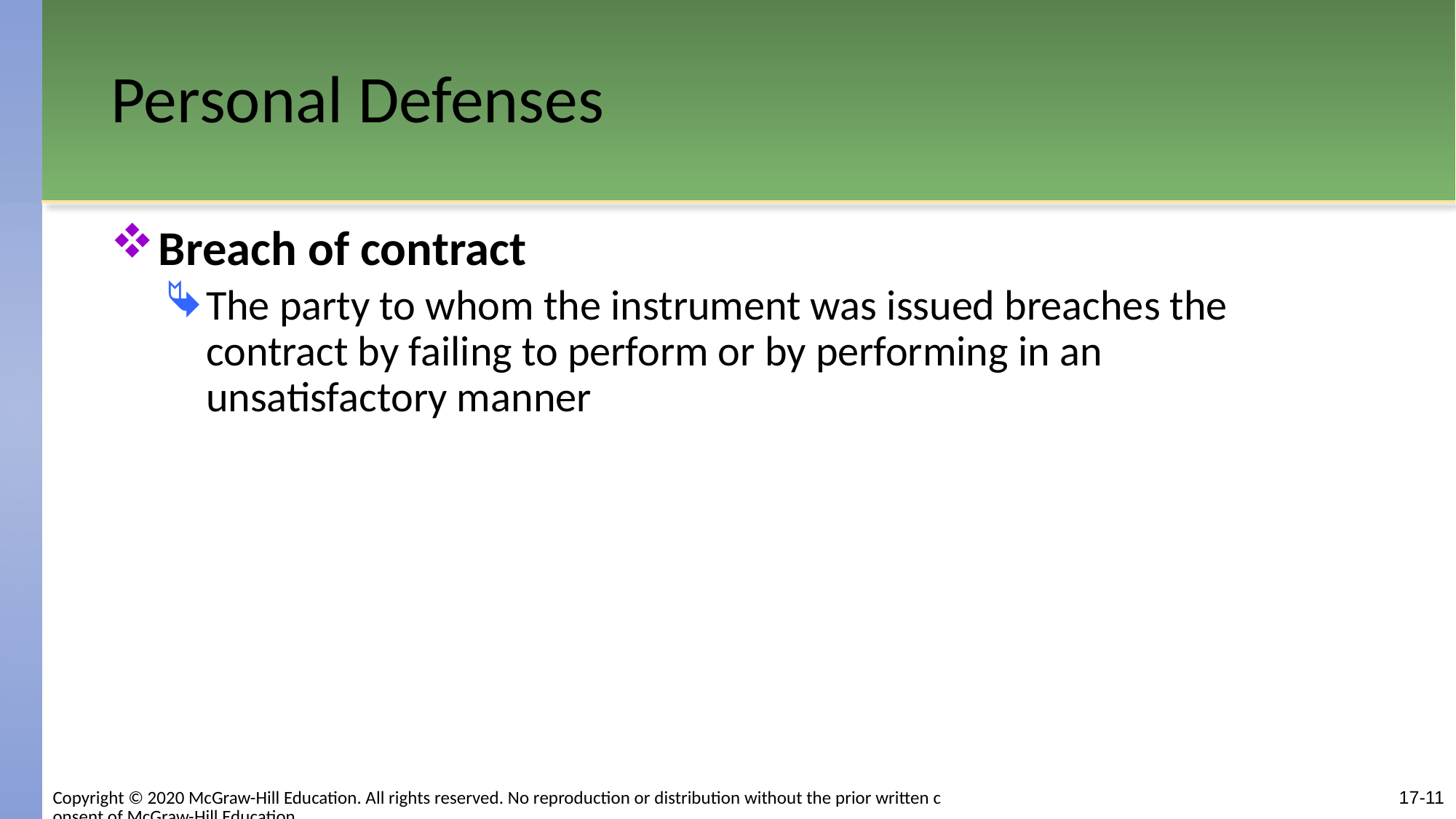

# Personal Defenses
Breach of contract
The party to whom the instrument was issued breaches the contract by failing to perform or by performing in an unsatisfactory manner

17-11
Copyright © 2020 McGraw-Hill Education. All rights reserved. No reproduction or distribution without the prior written consent of McGraw-Hill Education.